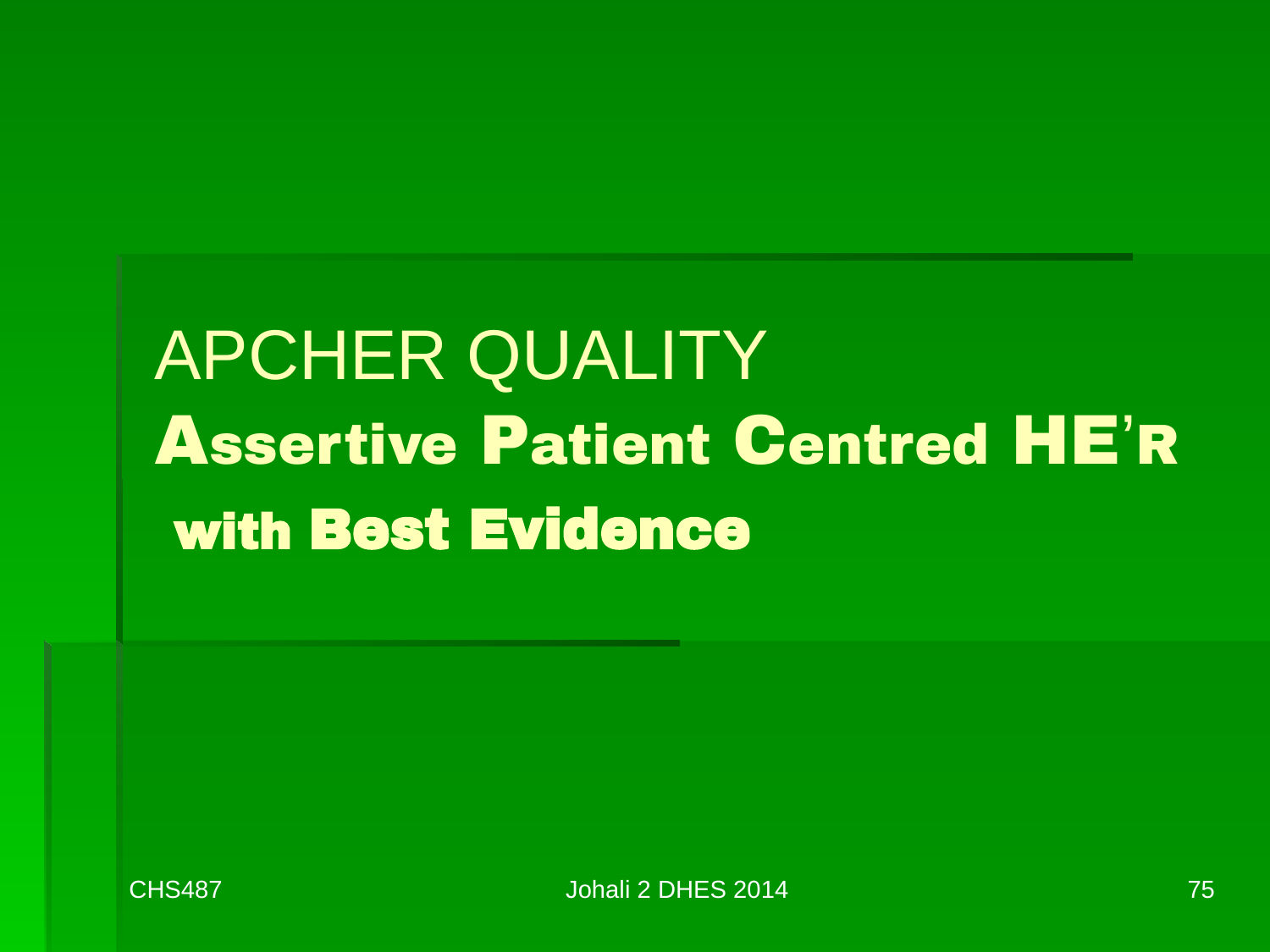

# APCHER QUALITY Assertive Patient Centred HE’R with Best Evidence
CHS487
Johali 2 DHES 2014
75